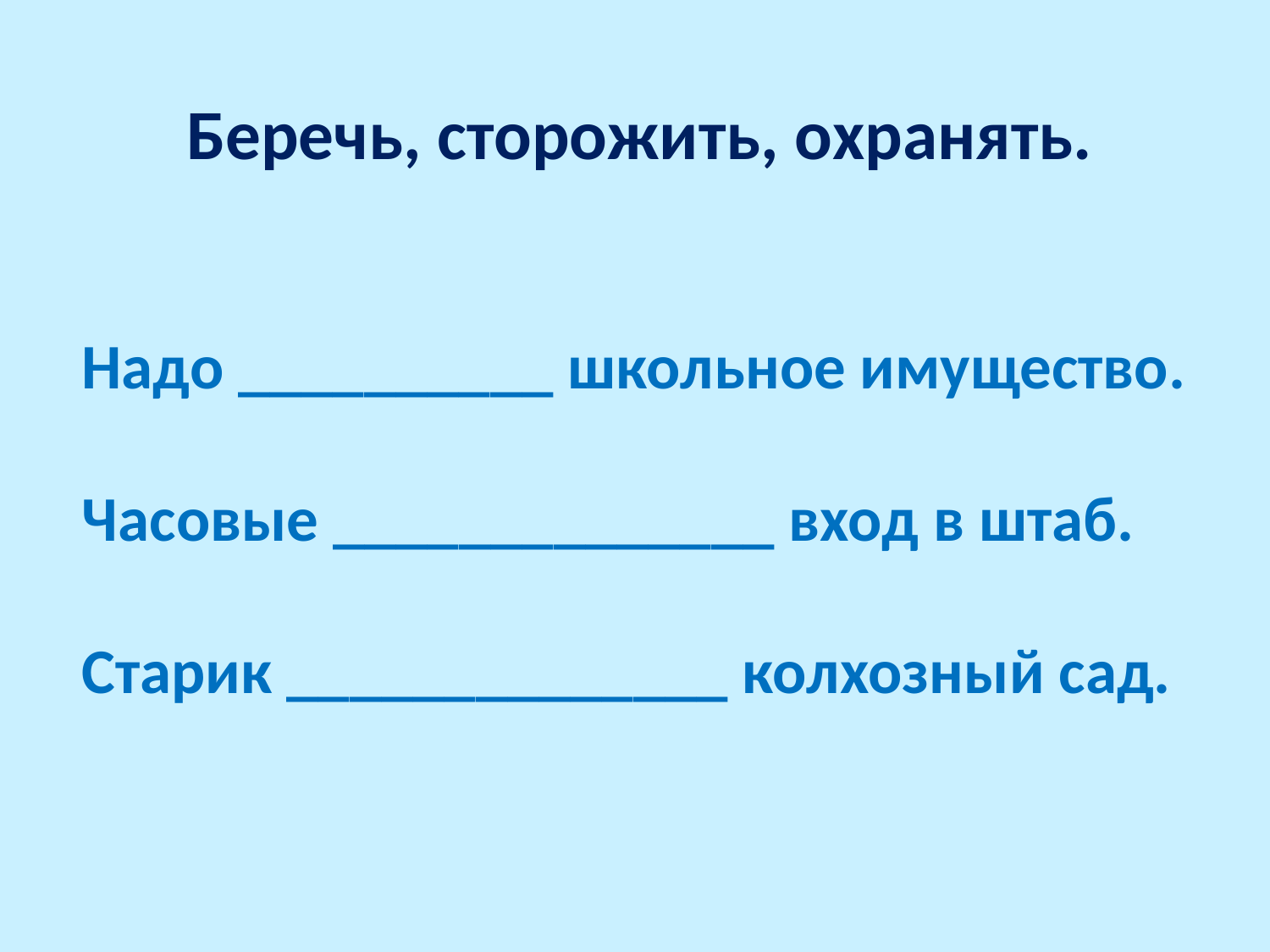

Беречь, сторожить, охранять.

Надо __________ школьное имущество.

Часовые ______________ вход в штаб.

Старик ______________ колхозный сад.